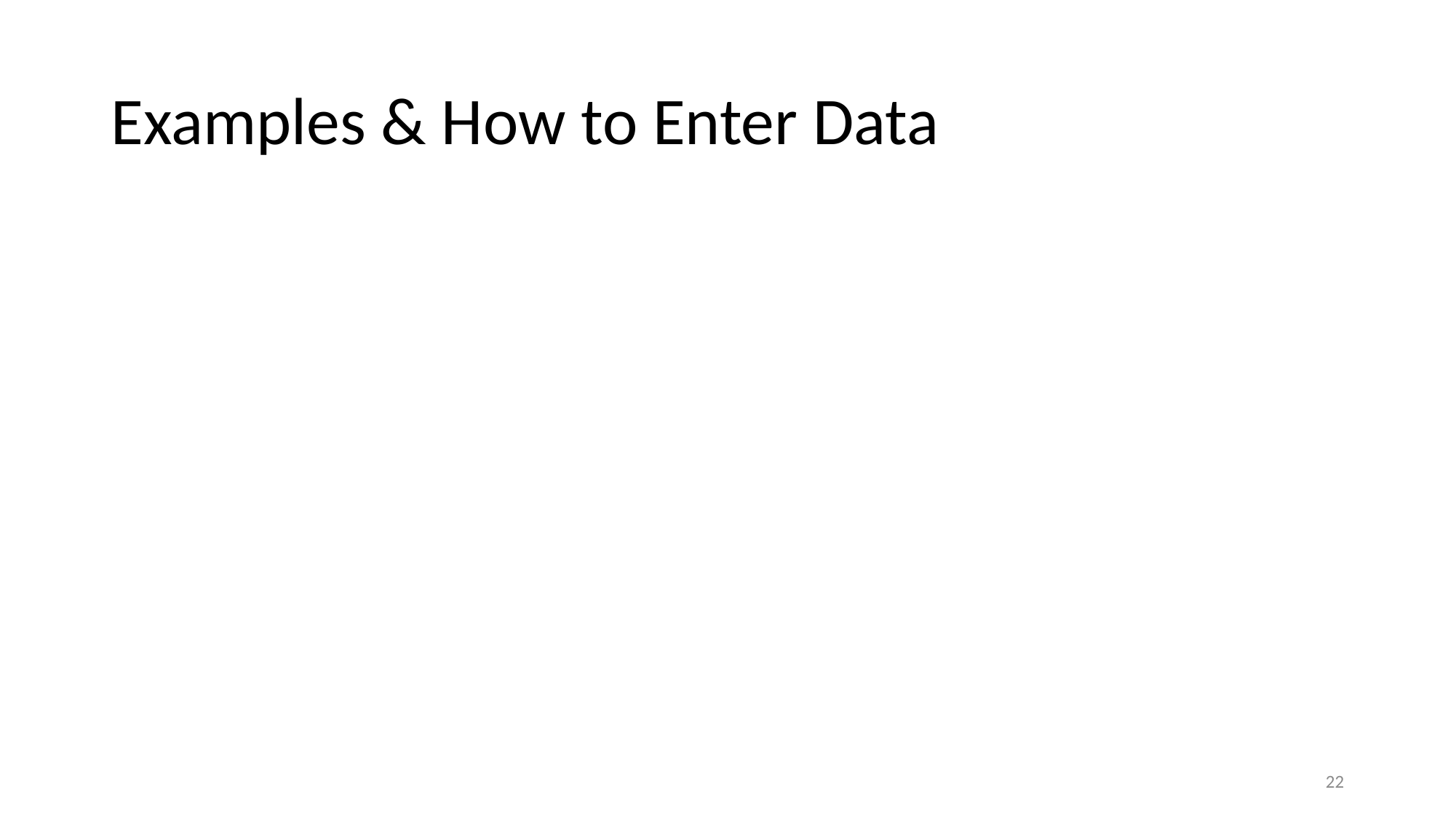

# Examples & How to Enter Data

22